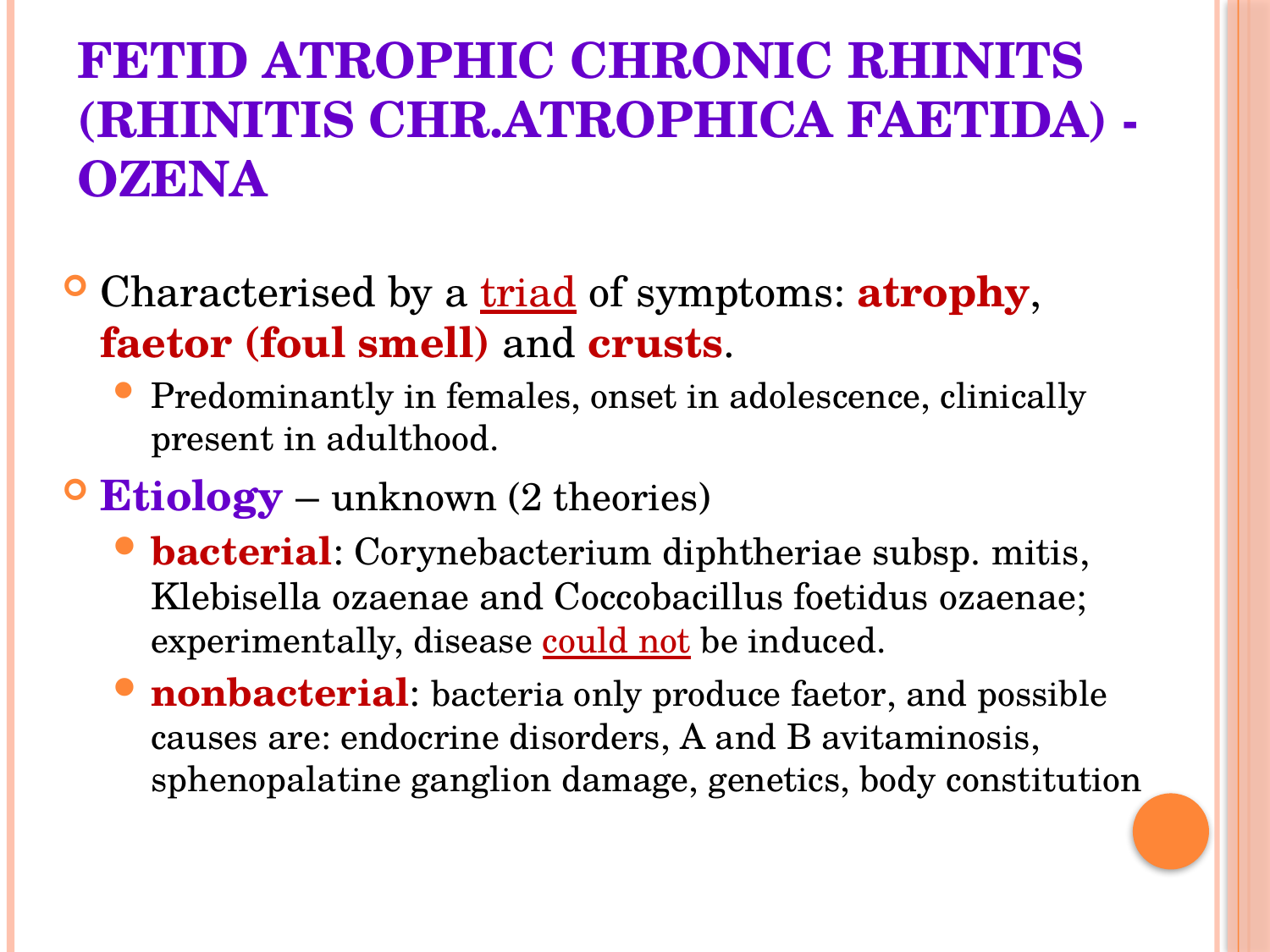

# Fetid atrophic chronic rhinits (Rhinitis chr.atrophica faetida) - Ozena
Characterised by a triad of symptoms: atrophy, faetor (foul smell) and crusts.
Predominantly in females, onset in adolescence, clinically present in adulthood.
Etiology – unknown (2 theories)
bacterial: Corynebacterium diphtheriae subsp. mitis, Klebisella ozaenae and Coccobacillus foetidus ozaenae; experimentally, disease could not be induced.
nonbacterial: bacteria only produce faetor, and possible causes are: endocrine disorders, A and B avitaminosis, sphenopalatine ganglion damage, genetics, body constitution